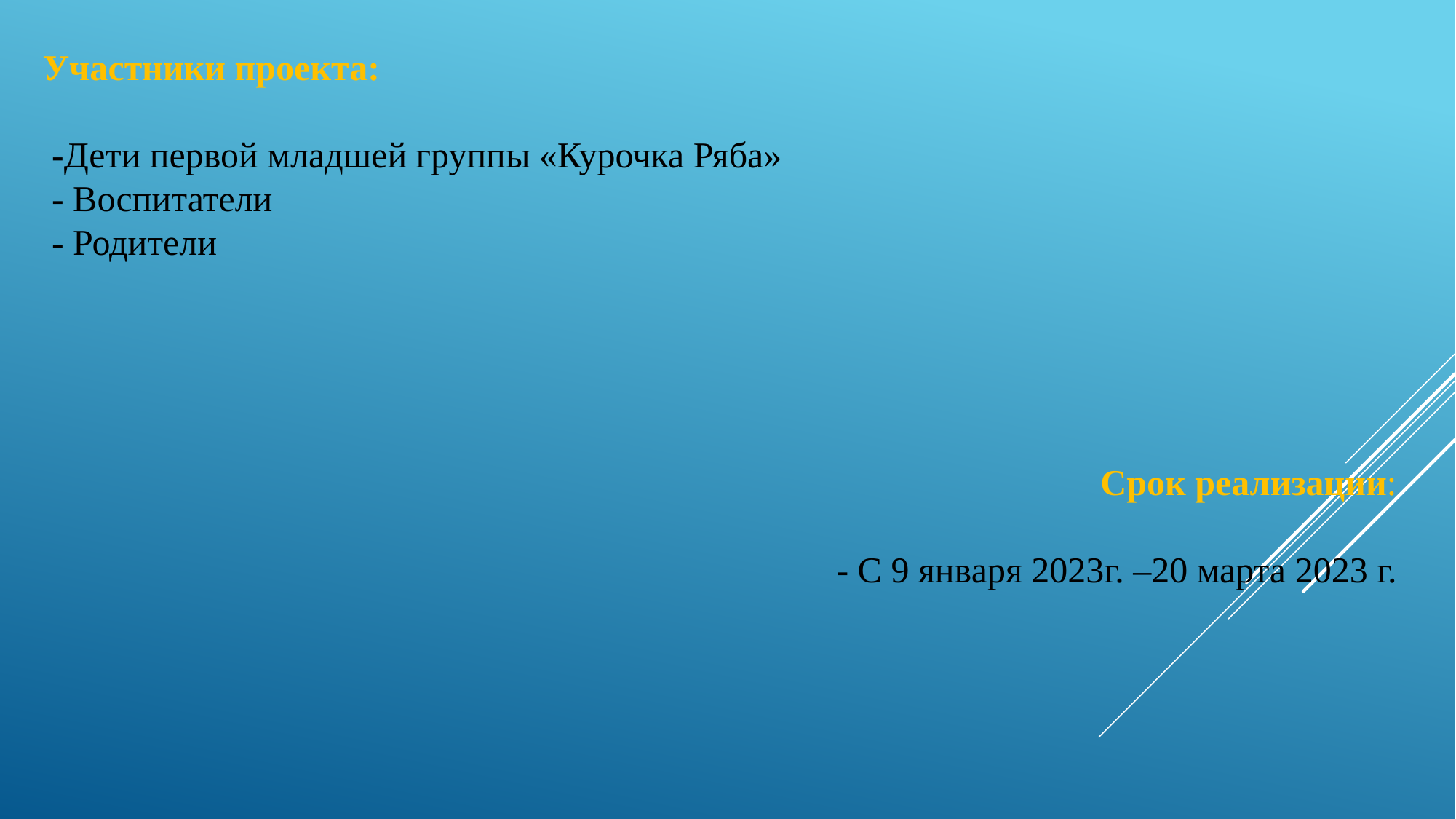

Участники проекта:
 -Дети первой младшей группы «Курочка Ряба»
 - Воспитатели
 - Родители

                             Срок реализации:

- С 9 января 2023г. –20 марта 2023 г.